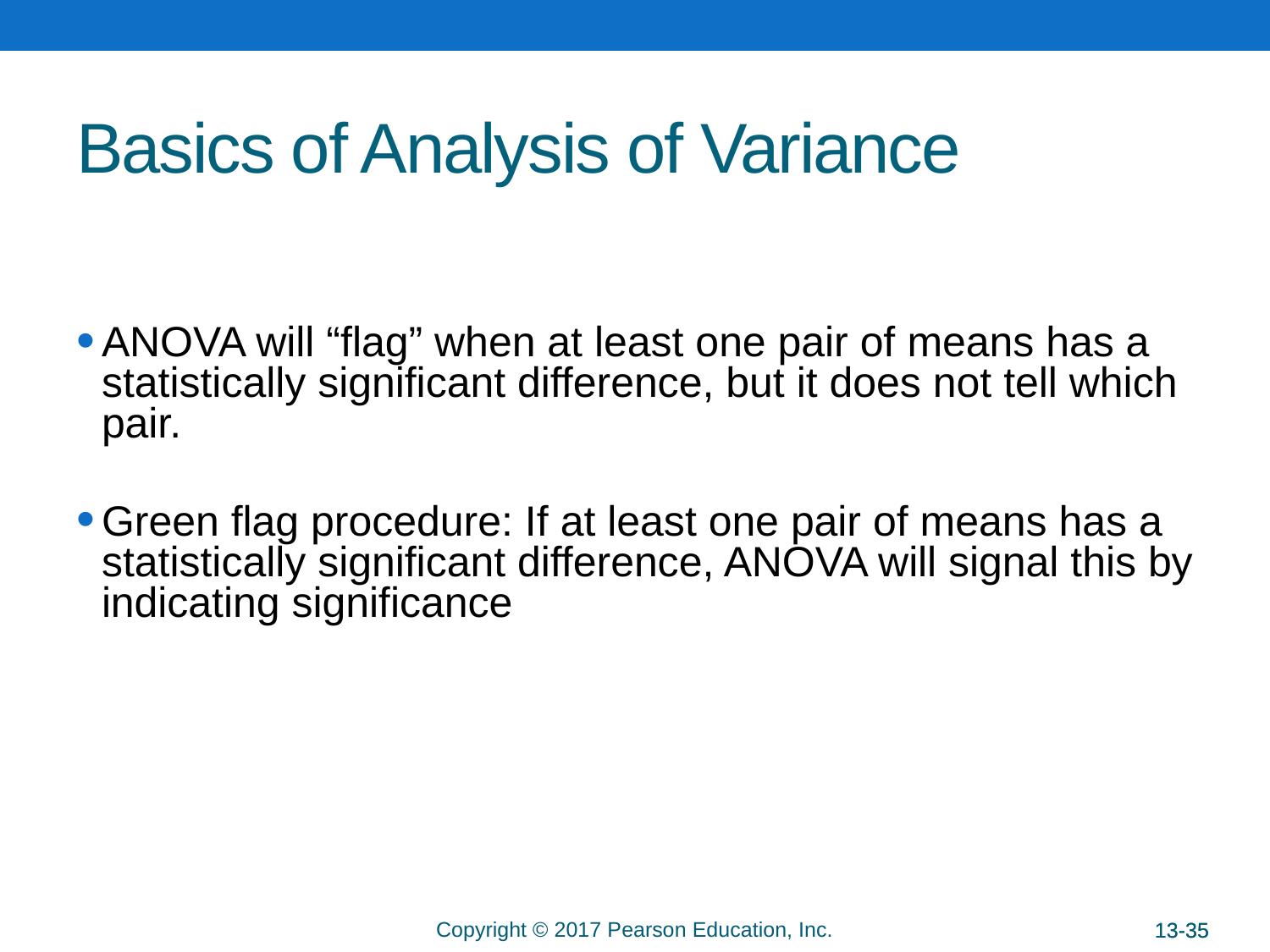

# Basics of Analysis of Variance
ANOVA will “flag” when at least one pair of means has a statistically significant difference, but it does not tell which pair.

Green flag procedure: If at least one pair of means has a statistically significant difference, ANOVA will signal this by indicating significance